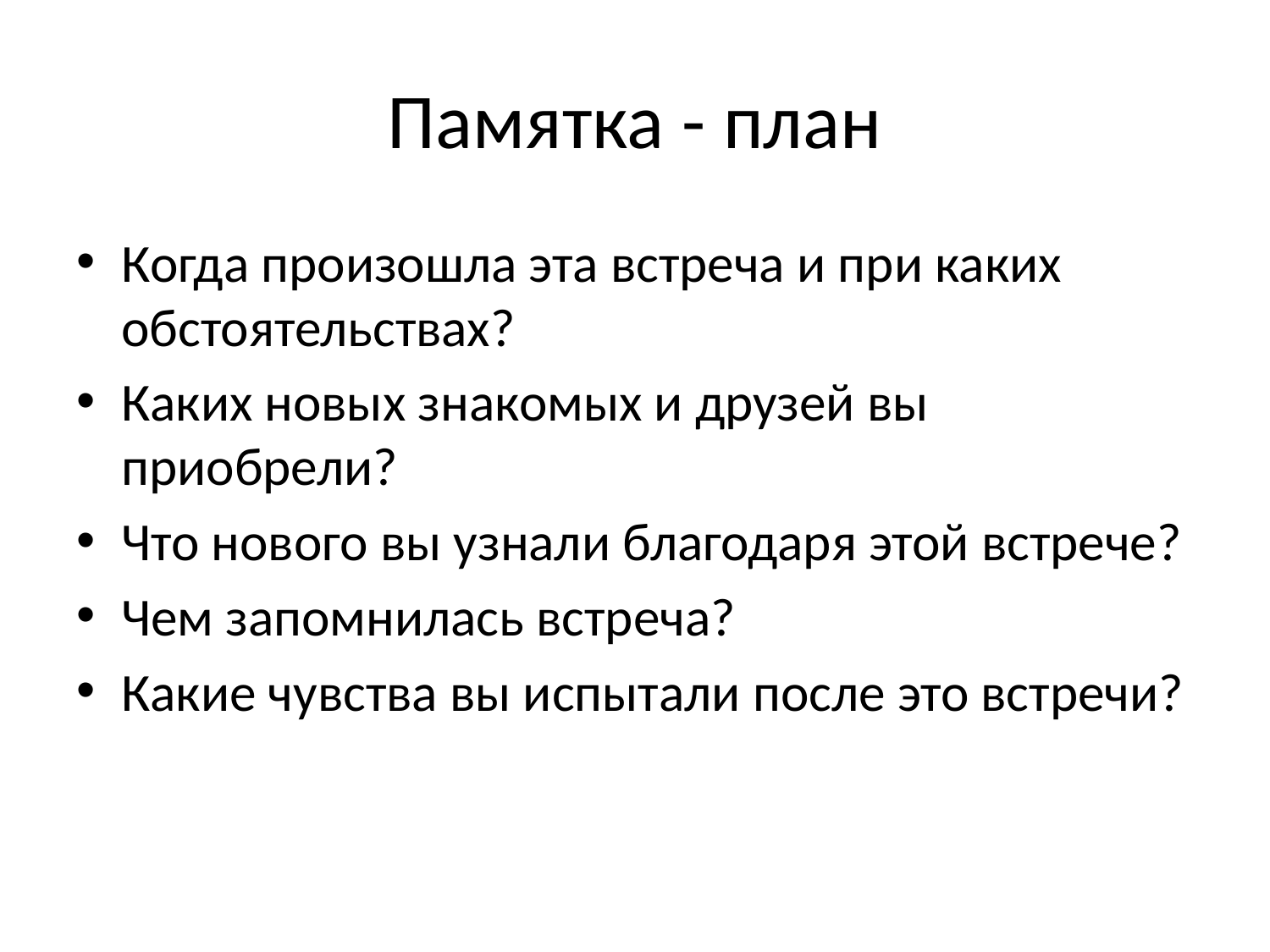

# Памятка - план
Когда произошла эта встреча и при каких обстоятельствах?
Каких новых знакомых и друзей вы приобрели?
Что нового вы узнали благодаря этой встрече?
Чем запомнилась встреча?
Какие чувства вы испытали после это встречи?